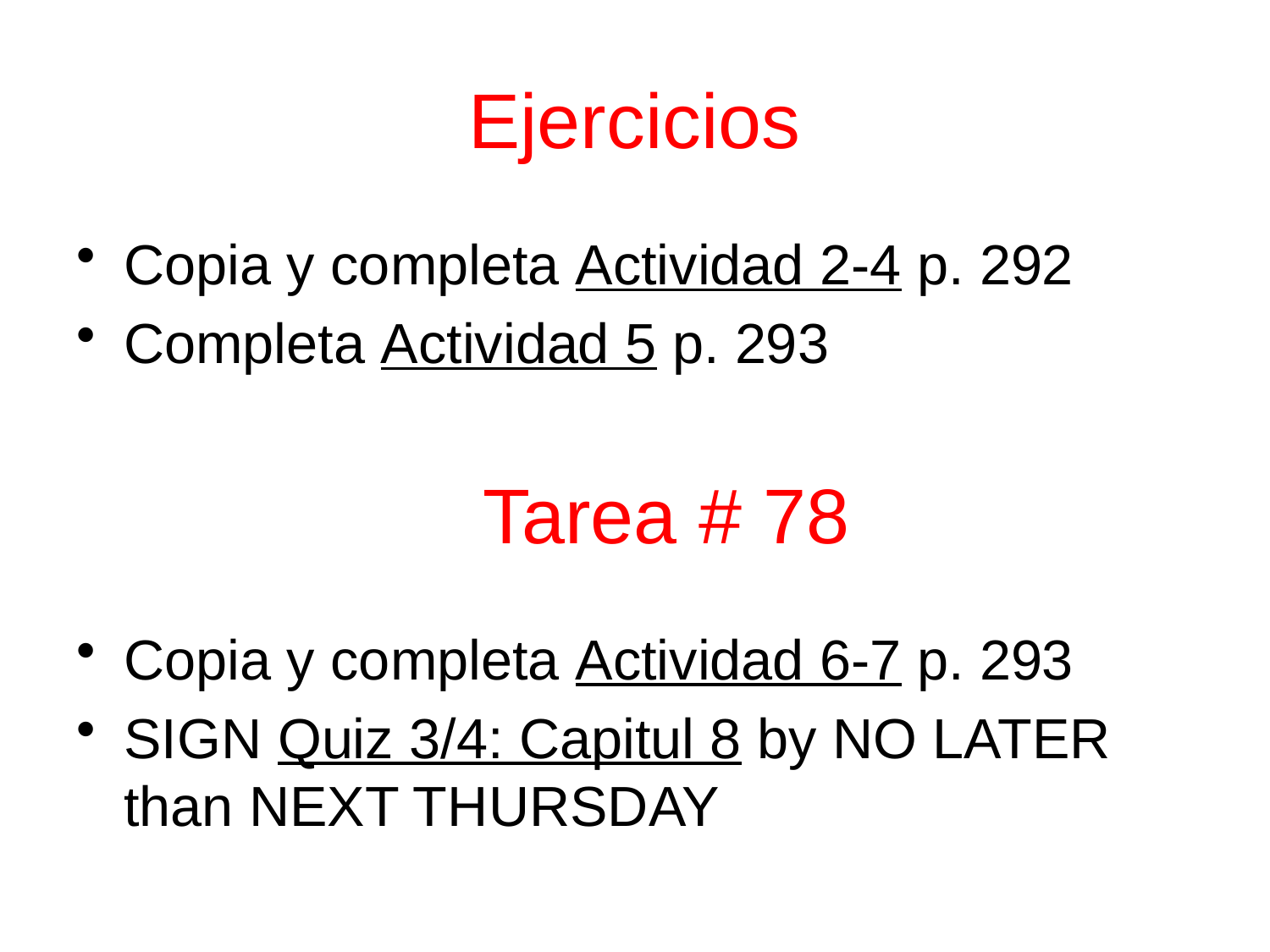

# Ejercicios
Copia y completa Actividad 2-4 p. 292
Completa Actividad 5 p. 293

Copia y completa Actividad 6-7 p. 293
SIGN Quiz 3/4: Capitul 8 by NO LATER than NEXT THURSDAY

Tarea # 78